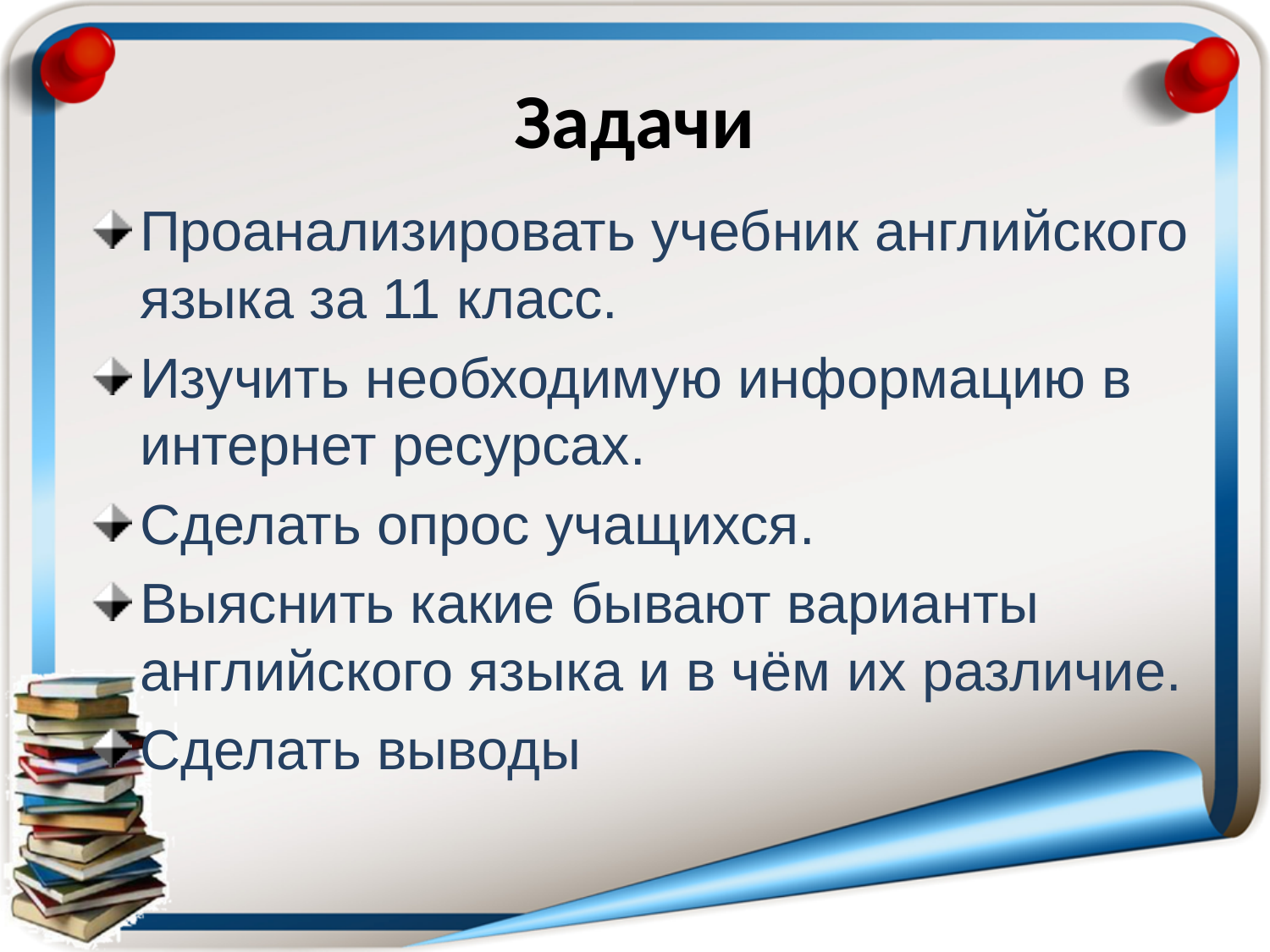

# Задачи
Проанализировать учебник английского языка за 11 класс.
Изучить необходимую информацию в интернет ресурсах.
Сделать опрос учащихся.
Выяснить какие бывают варианты английского языка и в чём их различие.
Сделать выводы